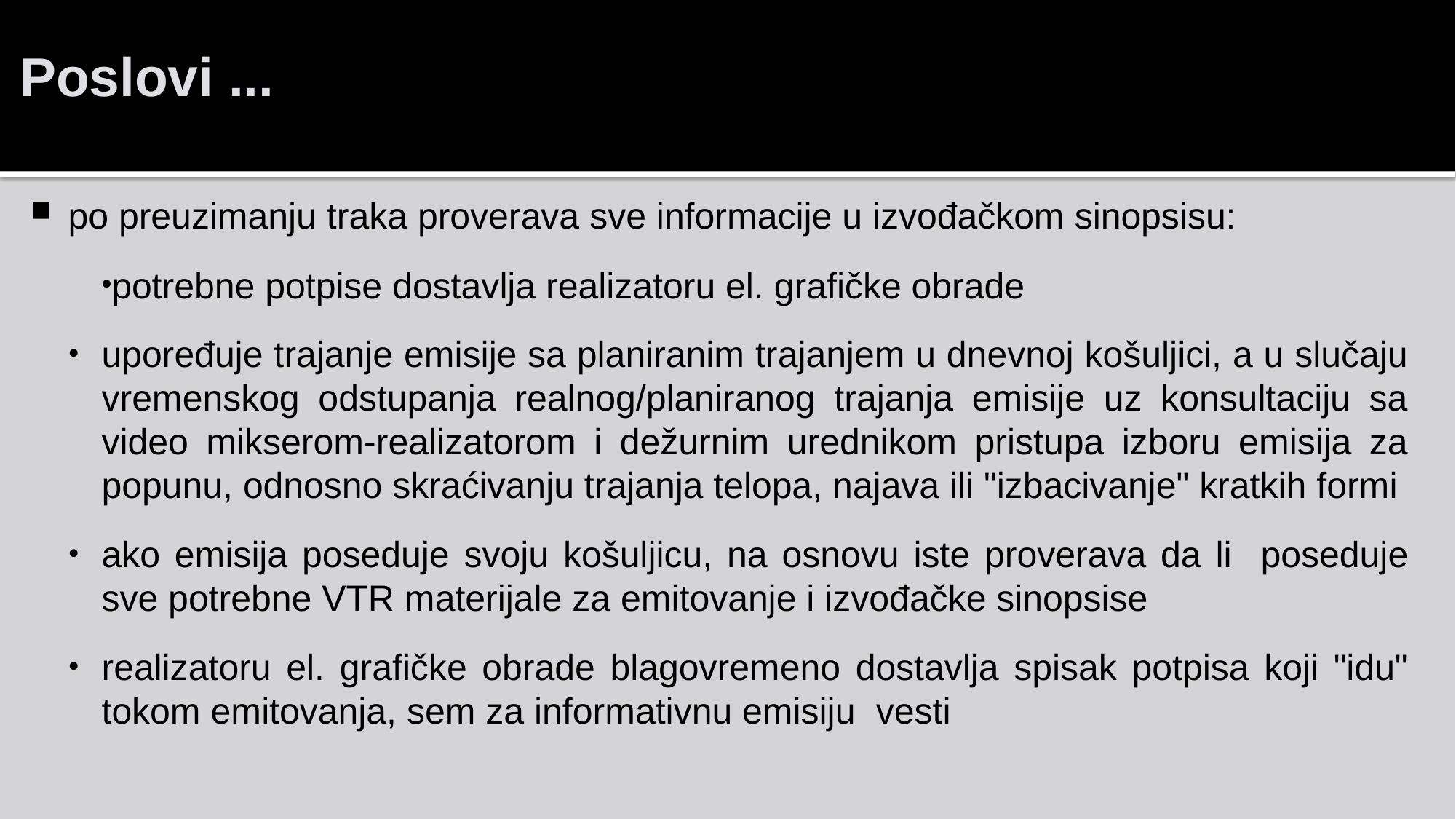

Poslovi ...
po preuzimanju traka proverava sve informacije u izvođačkom sinopsisu:

potrebne potpise dostavlja realizatoru el. grafičke obrade

upoređuje trajanje emisije sa planiranim trajanjem u dnevnoj košuljici, a u slučaju vremenskog odstupanja realnog/planiranog trajanja emisije uz konsultaciju sa video mikserom-realizatorom i dežurnim urednikom pristupa izboru emisija za popunu, odnosno skraćivanju trajanja telopa, najava ili "izbacivanje" kratkih formi

ako emisija poseduje svoju košuljicu, na osnovu iste proverava da li  poseduje sve potrebne VTR materijale za emitovanje i izvođačke sinopsise

realizatoru el. grafičke obrade blagovremeno dostavlja spisak potpisa koji "idu" tokom emitovanja, sem za informativnu emisiju  vesti